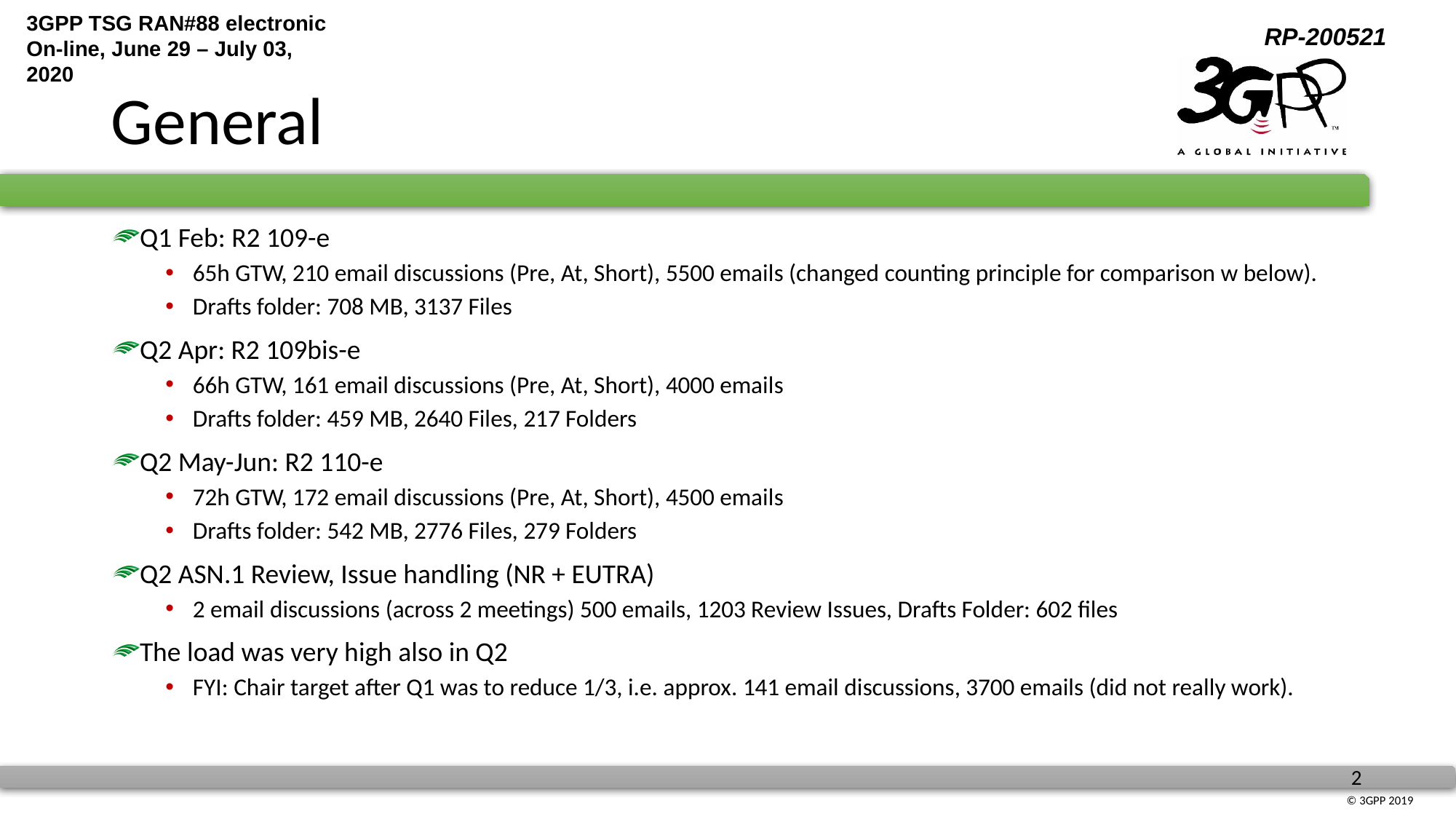

# General
Q1 Feb: R2 109-e
65h GTW, 210 email discussions (Pre, At, Short), 5500 emails (changed counting principle for comparison w below).
Drafts folder: 708 MB, 3137 Files
Q2 Apr: R2 109bis-e
66h GTW, 161 email discussions (Pre, At, Short), 4000 emails
Drafts folder: 459 MB, 2640 Files, 217 Folders
Q2 May-Jun: R2 110-e
72h GTW, 172 email discussions (Pre, At, Short), 4500 emails
Drafts folder: 542 MB, 2776 Files, 279 Folders
Q2 ASN.1 Review, Issue handling (NR + EUTRA)
2 email discussions (across 2 meetings) 500 emails, 1203 Review Issues, Drafts Folder: 602 files
The load was very high also in Q2
FYI: Chair target after Q1 was to reduce 1/3, i.e. approx. 141 email discussions, 3700 emails (did not really work).